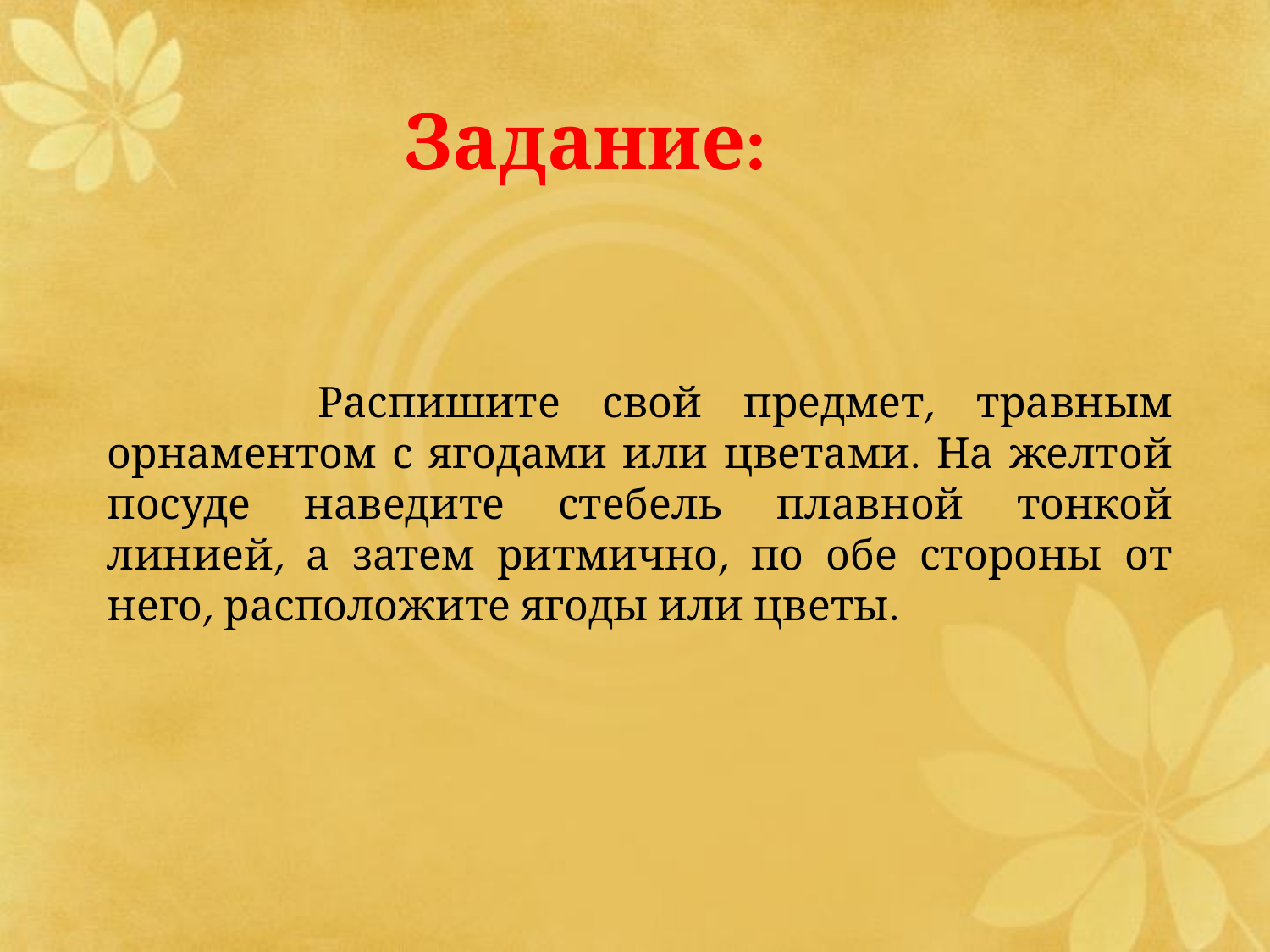

Задание:

     Распишите свой предмет, травным орнаментом с ягодами или цветами. На желтой посуде наведите стебель плавной тонкой линией, а затем ритмично, по обе стороны от него, расположите ягоды или цветы.